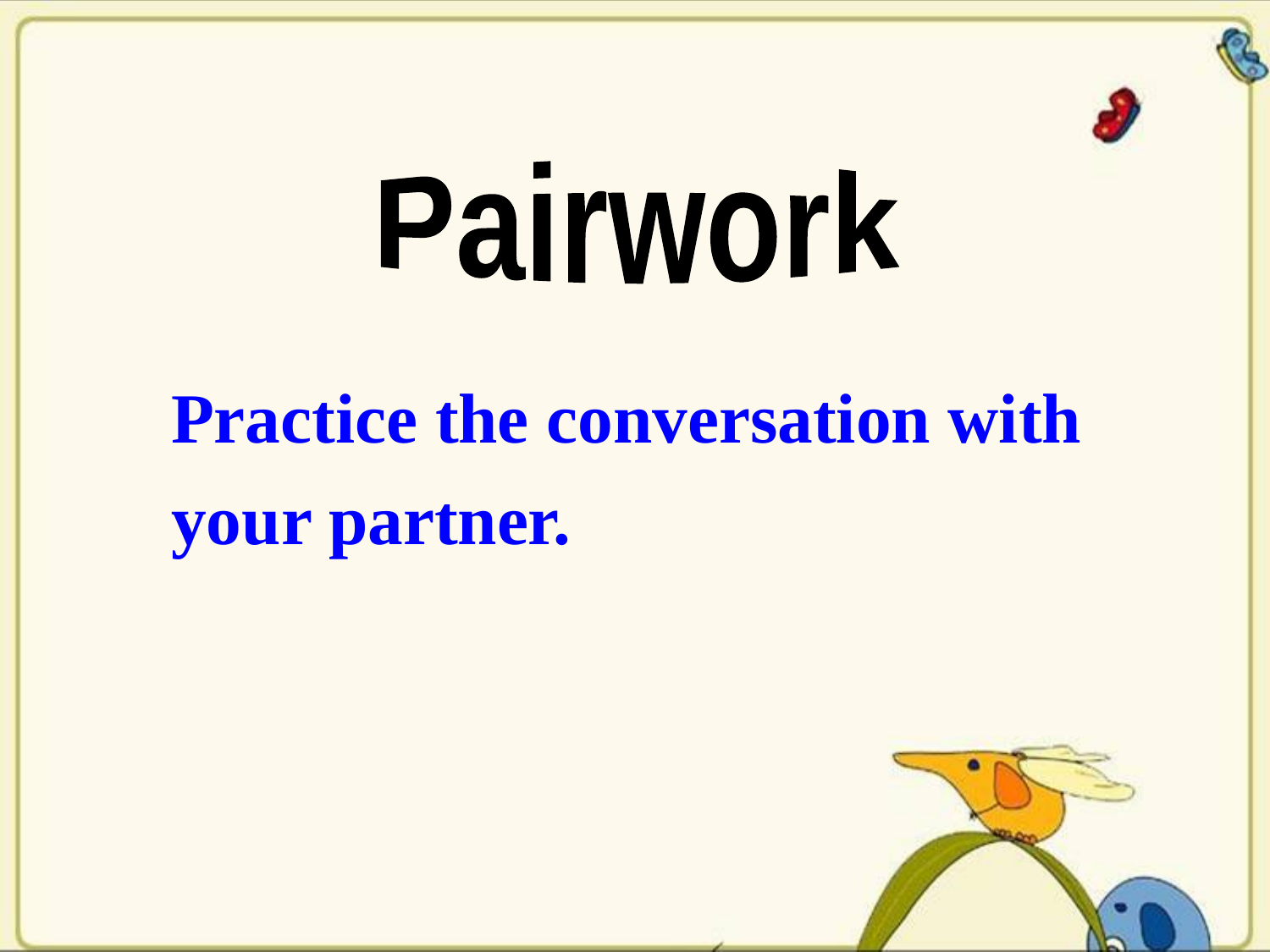

Pairwork
Practice the conversation with your partner.